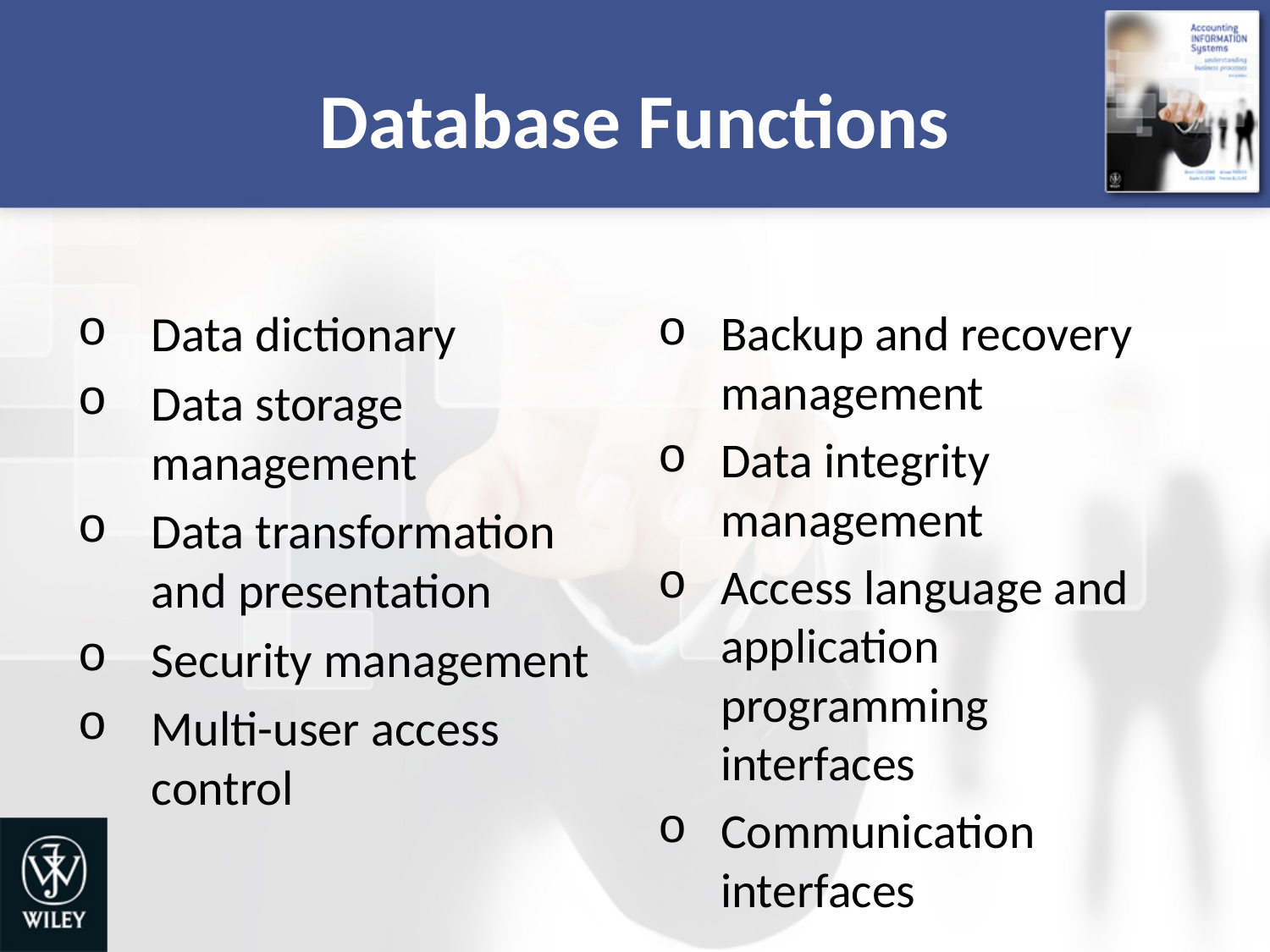

# Database Functions
Data dictionary
Data storage management
Data transformation and presentation
Security management
Multi-user access control

Backup and recovery management
Data integrity management
Access language and application programming interfaces
Communication interfaces